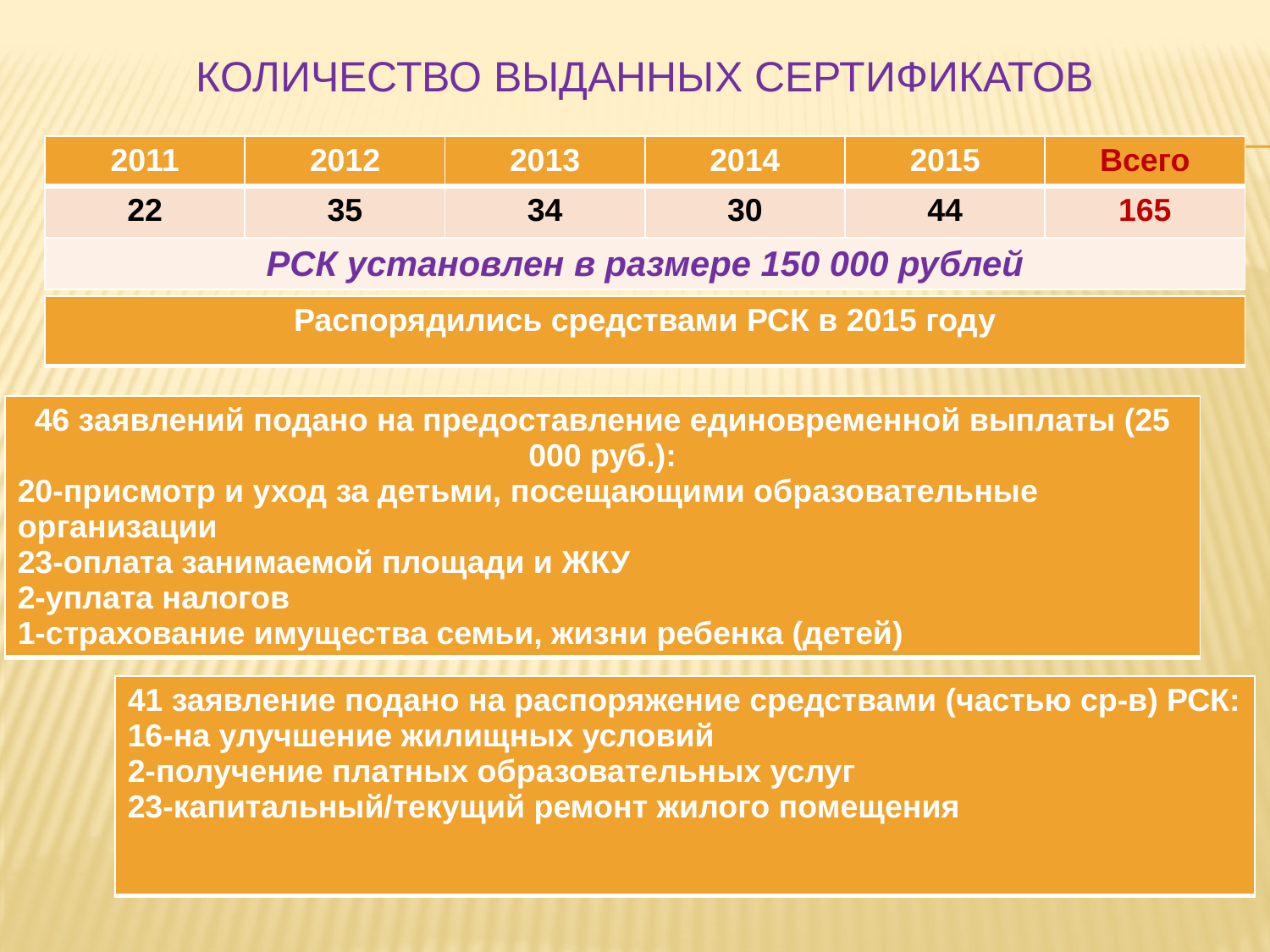

# Количество выданных сертификатов
| 2011 | 2012 | 2013 | 2014 | 2015 | Всего |
| --- | --- | --- | --- | --- | --- |
| 22 | 35 | 34 | 30 | 44 | 165 |
| РСК установлен в размере 150 000 рублей |  |  |  |  |  |
| Распорядились средствами РСК в 2015 году |
| --- |
| 46 заявлений подано на предоставление единовременной выплаты (25 000 руб.): 20-присмотр и уход за детьми, посещающими образовательные организации 23-оплата занимаемой площади и ЖКУ 2-уплата налогов 1-страхование имущества семьи, жизни ребенка (детей) |
| --- |
| 41 заявление подано на распоряжение средствами (частью ср-в) РСК: 16-на улучшение жилищных условий 2-получение платных образовательных услуг 23-капитальный/текущий ремонт жилого помещения |
| --- |